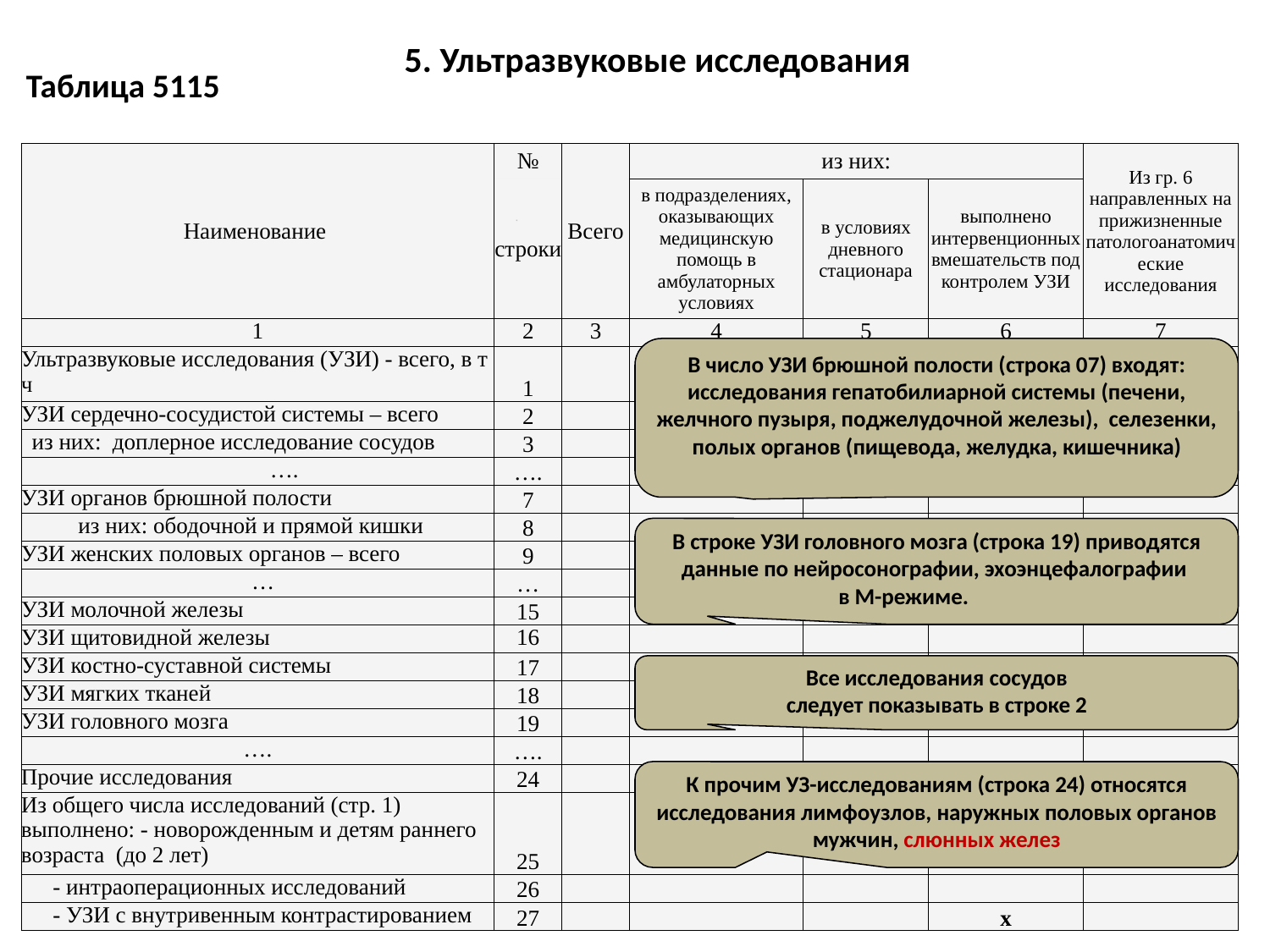

5. Ультразвуковые исследования
Таблица 5115
| Наименование | № | Всего | из них: |  |  | Из гр. 6 направленных на прижизненные патологоанатомические исследования |
| --- | --- | --- | --- | --- | --- | --- |
|  | строки |  | в подразделениях, оказывающих медицинскую помощь в амбулаторных условиях | в условиях дневного стационара | выполнено интервенционных вмешательств под контролем УЗИ |  |
| 1 | 2 | 3 | 4 | 5 | 6 | 7 |
| Ультразвуковые исследования (УЗИ) - всего, в т ч | 1 |  |  |  |  |  |
| УЗИ сердечно-сосудистой системы – всего | 2 |  |  |  |  |  |
| из них: доплерное исследование сосудов | 3 |  |  |  |  |  |
| …. | …. |  |  |  |  |  |
| УЗИ органов брюшной полости | 7 |  |  |  |  |  |
| из них: ободочной и прямой кишки | 8 |  |  |  |  |  |
| УЗИ женских половых органов – всего | 9 |  |  |  |  |  |
| … | … |  |  |  |  |  |
| УЗИ молочной железы | 15 |  |  |  |  |  |
| УЗИ щитовидной железы | 16 |  |  |  |  |  |
| УЗИ костно-суставной системы | 17 |  |  |  |  |  |
| УЗИ мягких тканей | 18 |  |  |  |  |  |
| УЗИ головного мозга | 19 |  |  |  |  |  |
| …. | …. |  |  |  |  |  |
| Прочие исследования | 24 |  |  |  |  |  |
| Из общего числа исследований (стр. 1) выполнено: - новорожденным и детям раннего возраста (до 2 лет) | 25 |  |  |  |  |  |
| - интраоперационных исследований | 26 |  |  |  |  |  |
| - УЗИ с внутривенным контрастированием | 27 |  |  |  | х |  |

В число УЗИ брюшной полости (строка 07) входят: исследования гепатобилиарной системы (печени, желчного пузыря, поджелудочной железы),  селезенки, полых органов (пищевода, желудка, кишечника)
В строке УЗИ головного мозга (строка 19) приводятся данные по нейросонографии, эхоэнцефалографии
в М-режиме.
Все исследования сосудов
следует показывать в строке 2
К прочим УЗ-исследованиям (строка 24) относятся исследования лимфоузлов, наружных половых органов мужчин, слюнных желез
68